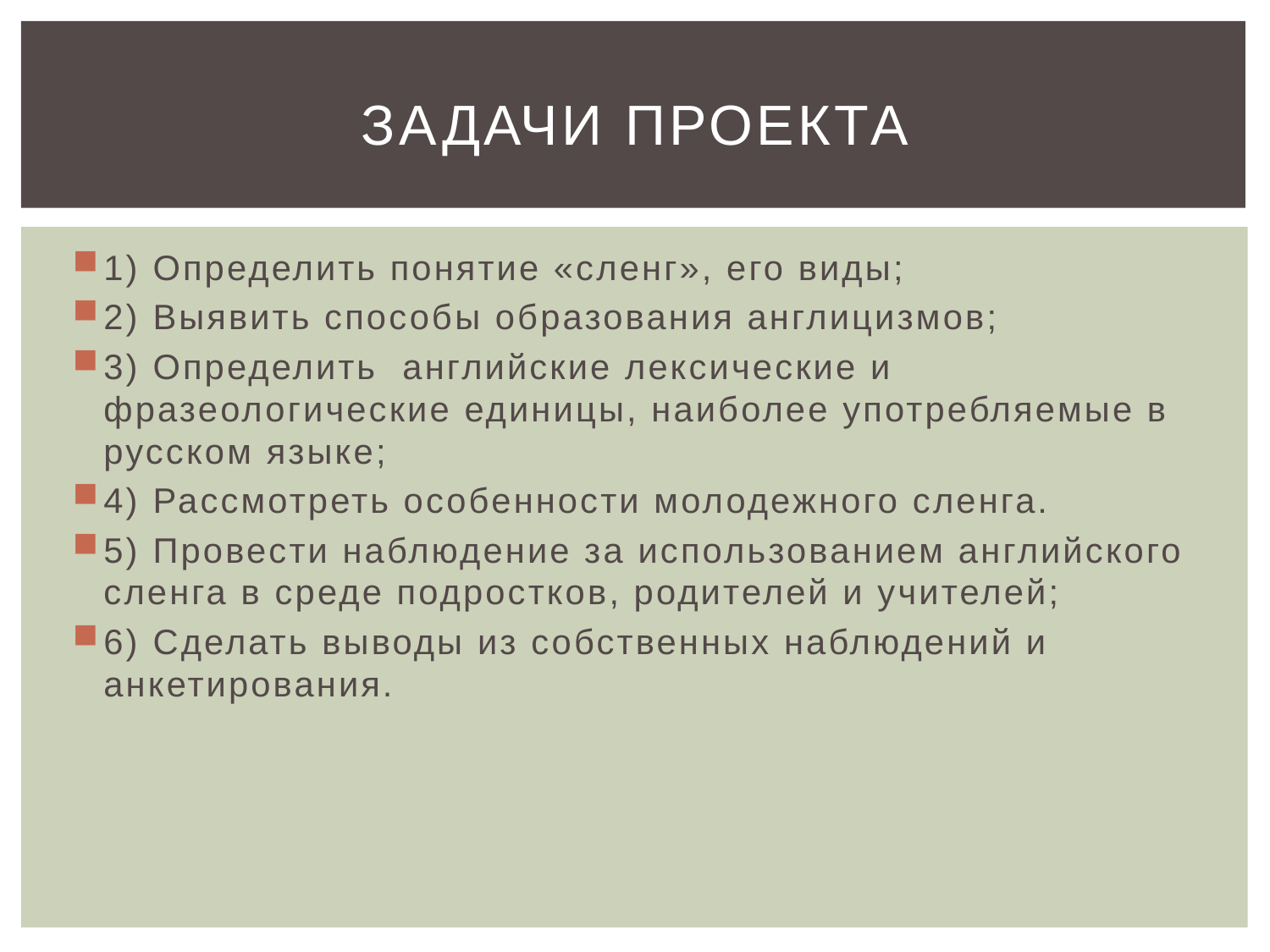

# Задачи проекта
1) Определить понятие «сленг», его виды;
2) Выявить способы образования англицизмов;
3) Определить  английские лексические и фразеологические единицы, наиболее употребляемые в русском языке;
4) Рассмотреть особенности молодежного сленга.
5) Провести наблюдение за использованием английского сленга в среде подростков, родителей и учителей;
6) Сделать выводы из собственных наблюдений и анкетирования.